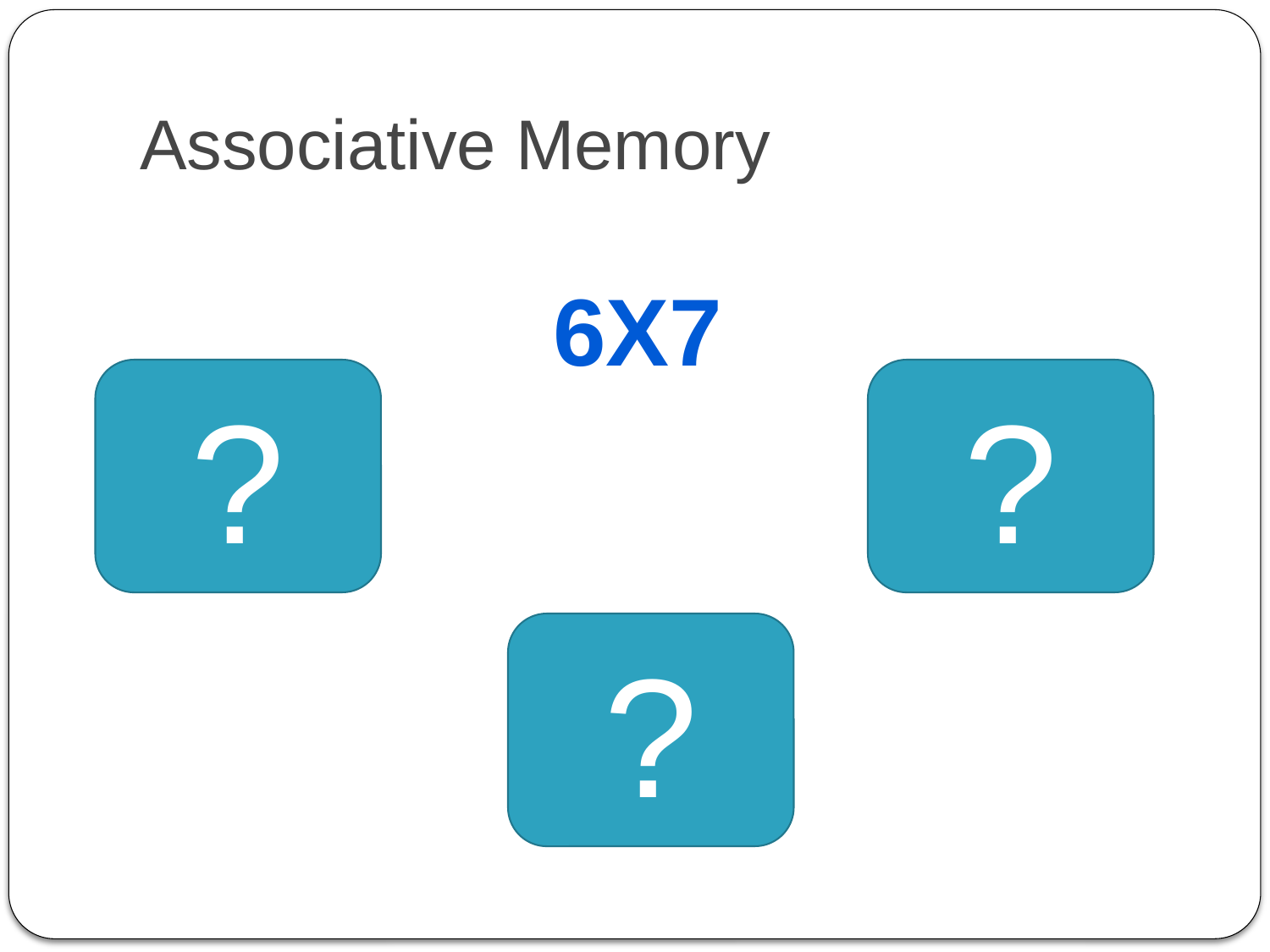

# Associative Memory
6x7
?
?
?